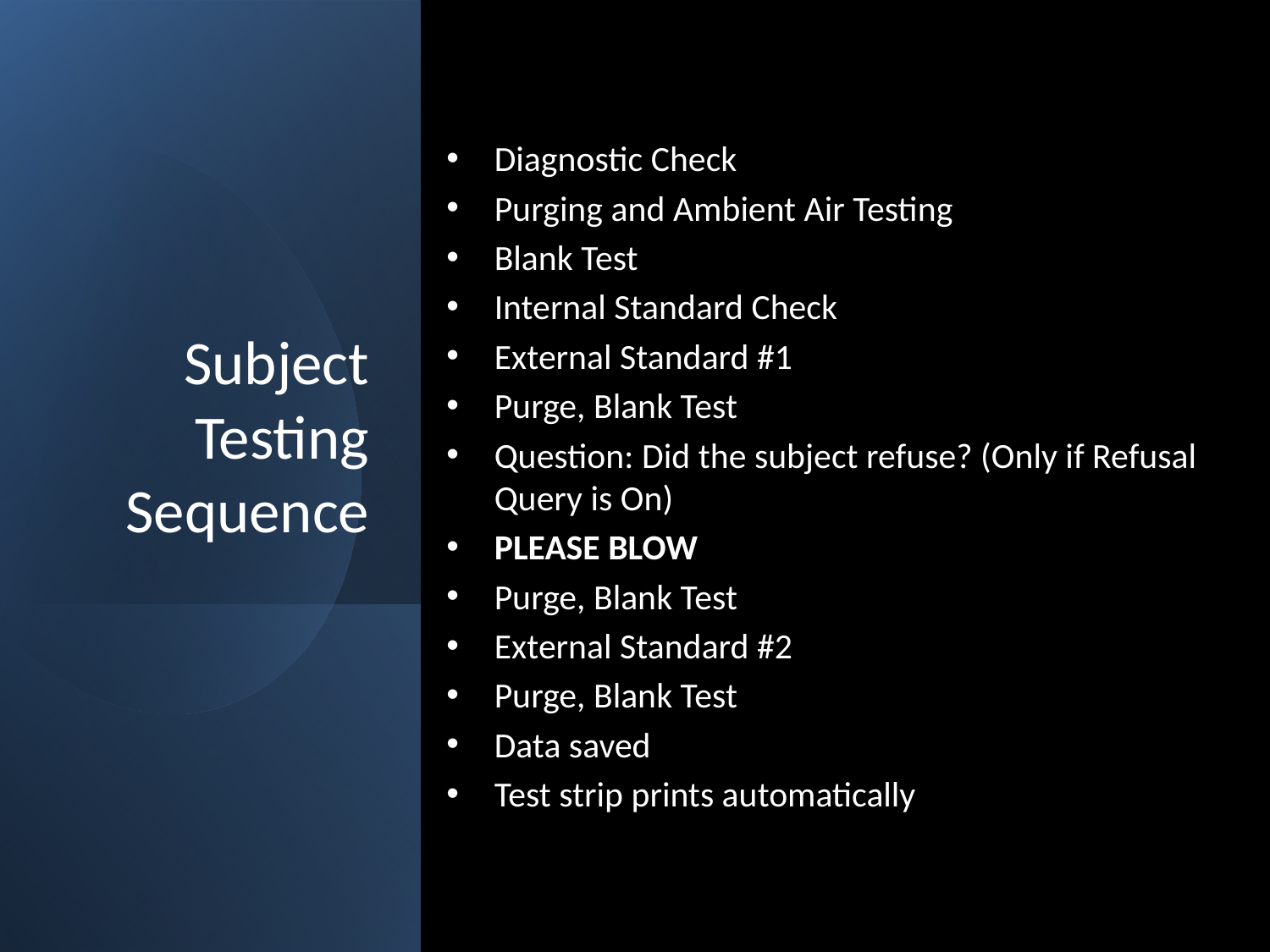

# Subject Testing Sequence
Diagnostic Check
Purging and Ambient Air Testing
Blank Test
Internal Standard Check
External Standard #1
Purge, Blank Test
Question: Did the subject refuse? (Only if Refusal Query is On)
PLEASE BLOW
Purge, Blank Test
External Standard #2
Purge, Blank Test
Data saved
Test strip prints automatically

Approved and Issued: 2025.10.01